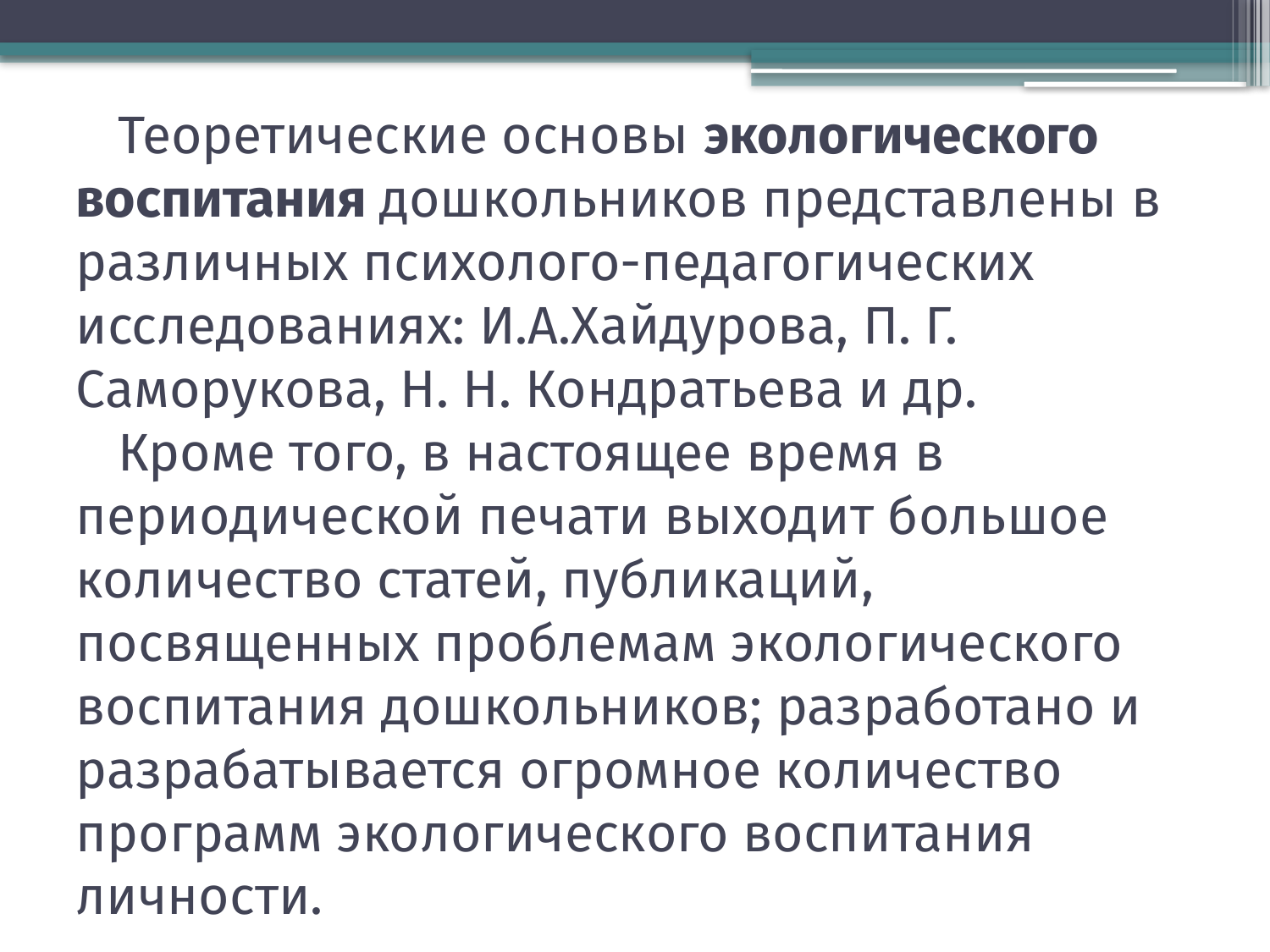

# Теоретические основы экологического воспитания дошкольников представлены в различных психолого-педагогических исследованиях: И.А.Хайдурова, П. Г. Саморукова, Н. Н. Кондратьева и др. Кроме того, в настоящее время в периодической печати выходит большое количество статей, публикаций, посвященных проблемам экологического воспитания дошкольников; разработано и разрабатывается огромное количество программ экологического воспитания личности.